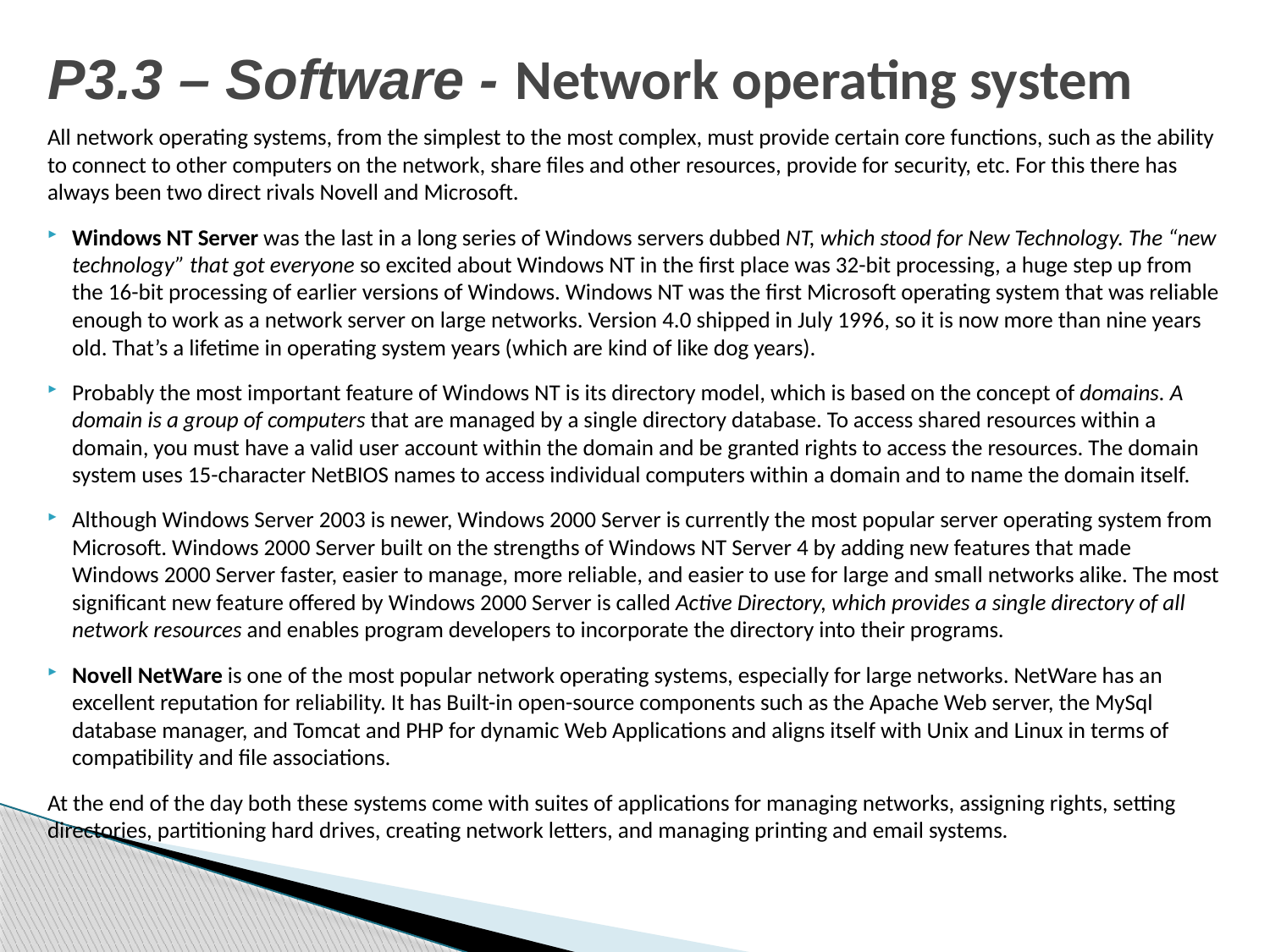

# P3.3 – Software - Network operating system
All network operating systems, from the simplest to the most complex, must provide certain core functions, such as the ability to connect to other computers on the network, share files and other resources, provide for security, etc. For this there has always been two direct rivals Novell and Microsoft.
Windows NT Server was the last in a long series of Windows servers dubbed NT, which stood for New Technology. The “new technology” that got everyone so excited about Windows NT in the first place was 32-bit processing, a huge step up from the 16-bit processing of earlier versions of Windows. Windows NT was the first Microsoft operating system that was reliable enough to work as a network server on large networks. Version 4.0 shipped in July 1996, so it is now more than nine years old. That’s a lifetime in operating system years (which are kind of like dog years).
Probably the most important feature of Windows NT is its directory model, which is based on the concept of domains. A domain is a group of computers that are managed by a single directory database. To access shared resources within a domain, you must have a valid user account within the domain and be granted rights to access the resources. The domain system uses 15-character NetBIOS names to access individual computers within a domain and to name the domain itself.
Although Windows Server 2003 is newer, Windows 2000 Server is currently the most popular server operating system from Microsoft. Windows 2000 Server built on the strengths of Windows NT Server 4 by adding new features that made Windows 2000 Server faster, easier to manage, more reliable, and easier to use for large and small networks alike. The most significant new feature offered by Windows 2000 Server is called Active Directory, which provides a single directory of all network resources and enables program developers to incorporate the directory into their programs.
Novell NetWare is one of the most popular network operating systems, especially for large networks. NetWare has an excellent reputation for reliability. It has Built-in open-source components such as the Apache Web server, the MySql database manager, and Tomcat and PHP for dynamic Web Applications and aligns itself with Unix and Linux in terms of compatibility and file associations.
At the end of the day both these systems come with suites of applications for managing networks, assigning rights, setting directories, partitioning hard drives, creating network letters, and managing printing and email systems.